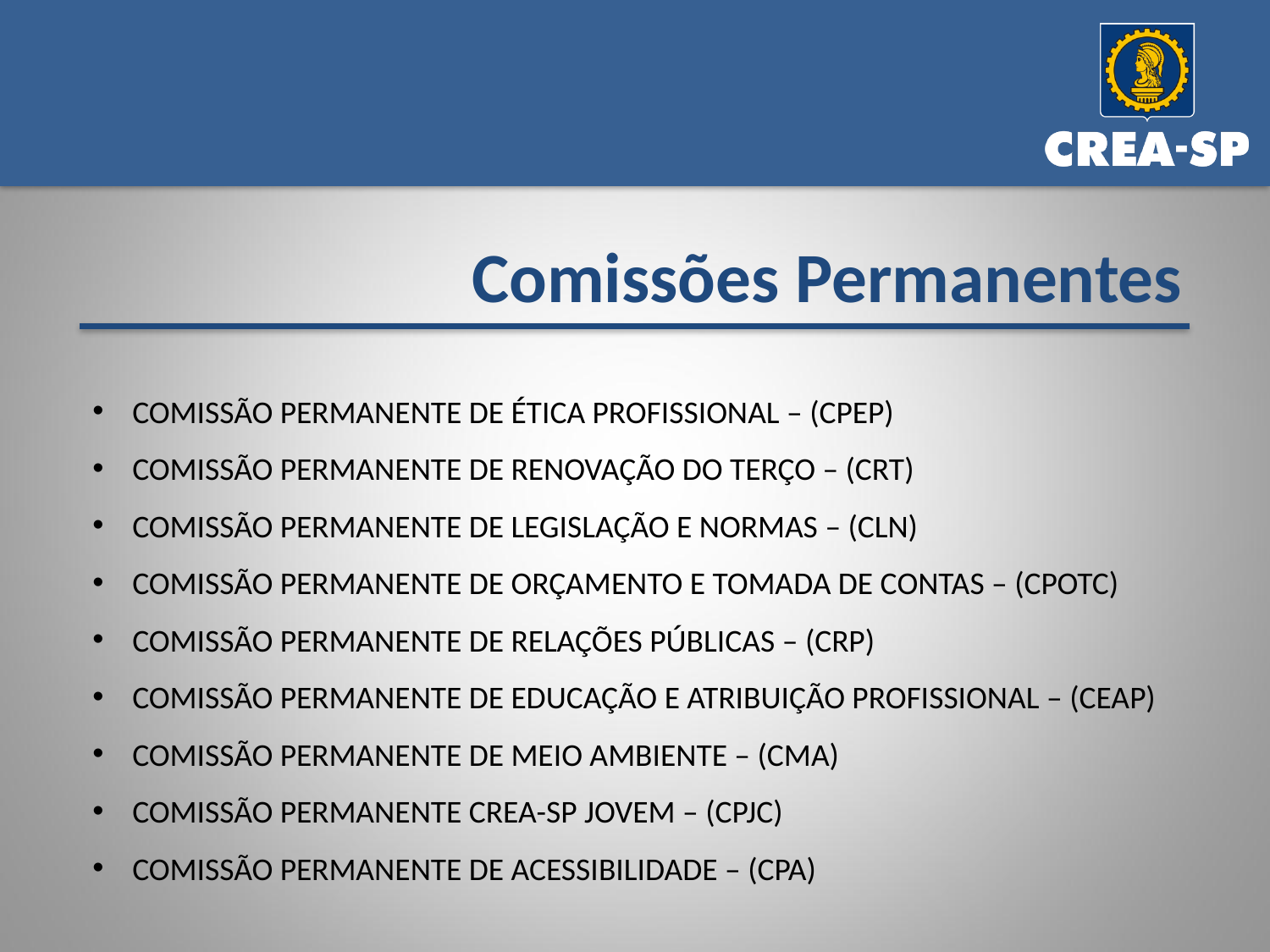

Comissões Permanentes
COMISSÃO PERMANENTE DE ÉTICA PROFISSIONAL – (CPEP)
COMISSÃO PERMANENTE DE RENOVAÇÃO DO TERÇO – (CRT)
COMISSÃO PERMANENTE DE LEGISLAÇÃO E NORMAS – (CLN)
COMISSÃO PERMANENTE DE ORÇAMENTO E TOMADA DE CONTAS – (CPOTC)
COMISSÃO PERMANENTE DE RELAÇÕES PÚBLICAS – (CRP)
COMISSÃO PERMANENTE DE EDUCAÇÃO E ATRIBUIÇÃO PROFISSIONAL – (CEAP)
COMISSÃO PERMANENTE DE MEIO AMBIENTE – (CMA)
COMISSÃO PERMANENTE CREA-SP JOVEM – (CPJC)
COMISSÃO PERMANENTE DE ACESSIBILIDADE – (CPA)